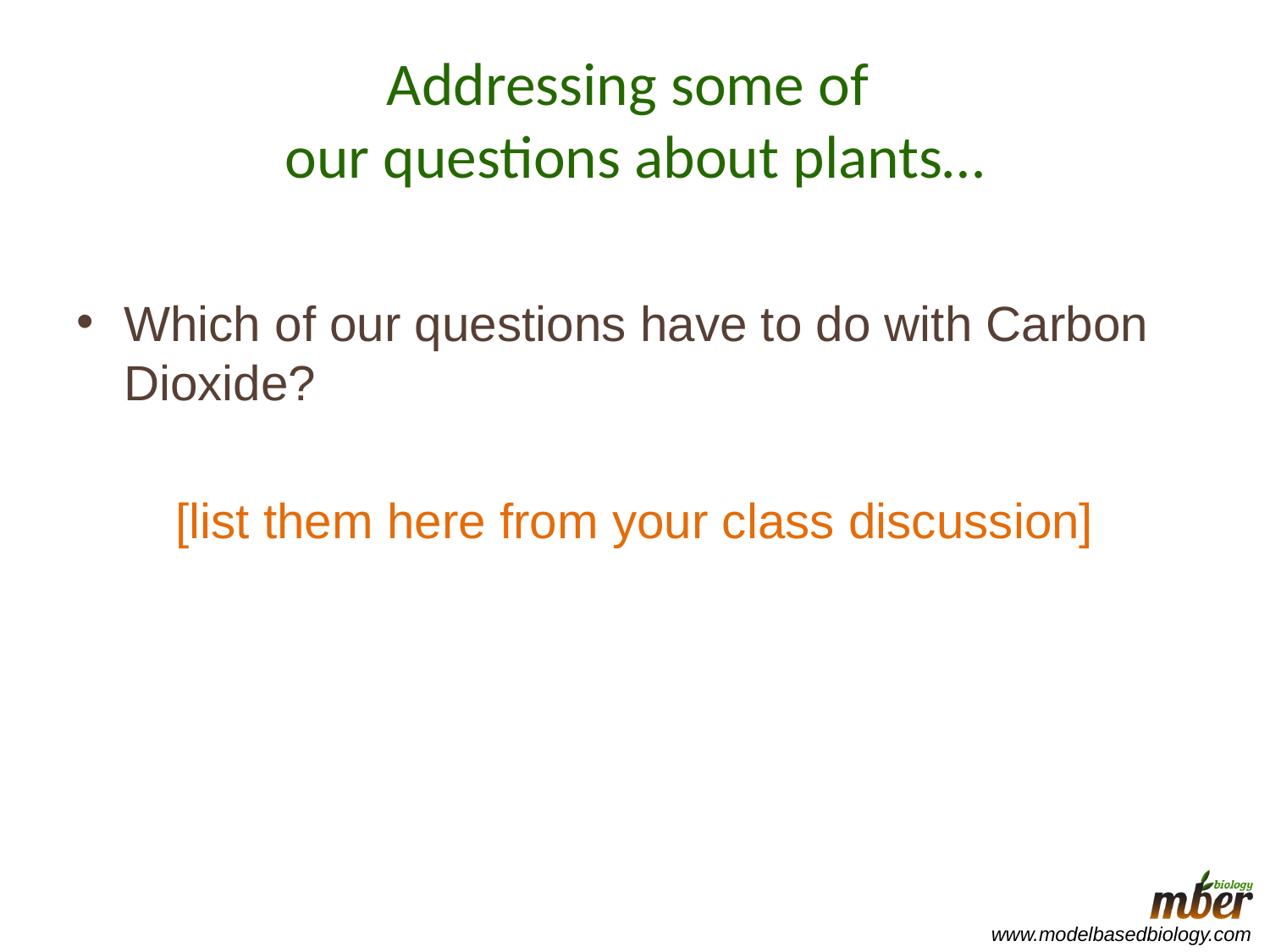

# Addressing some of our questions about plants…
Which of our questions have to do with Carbon Dioxide?

[list them here from your class discussion]